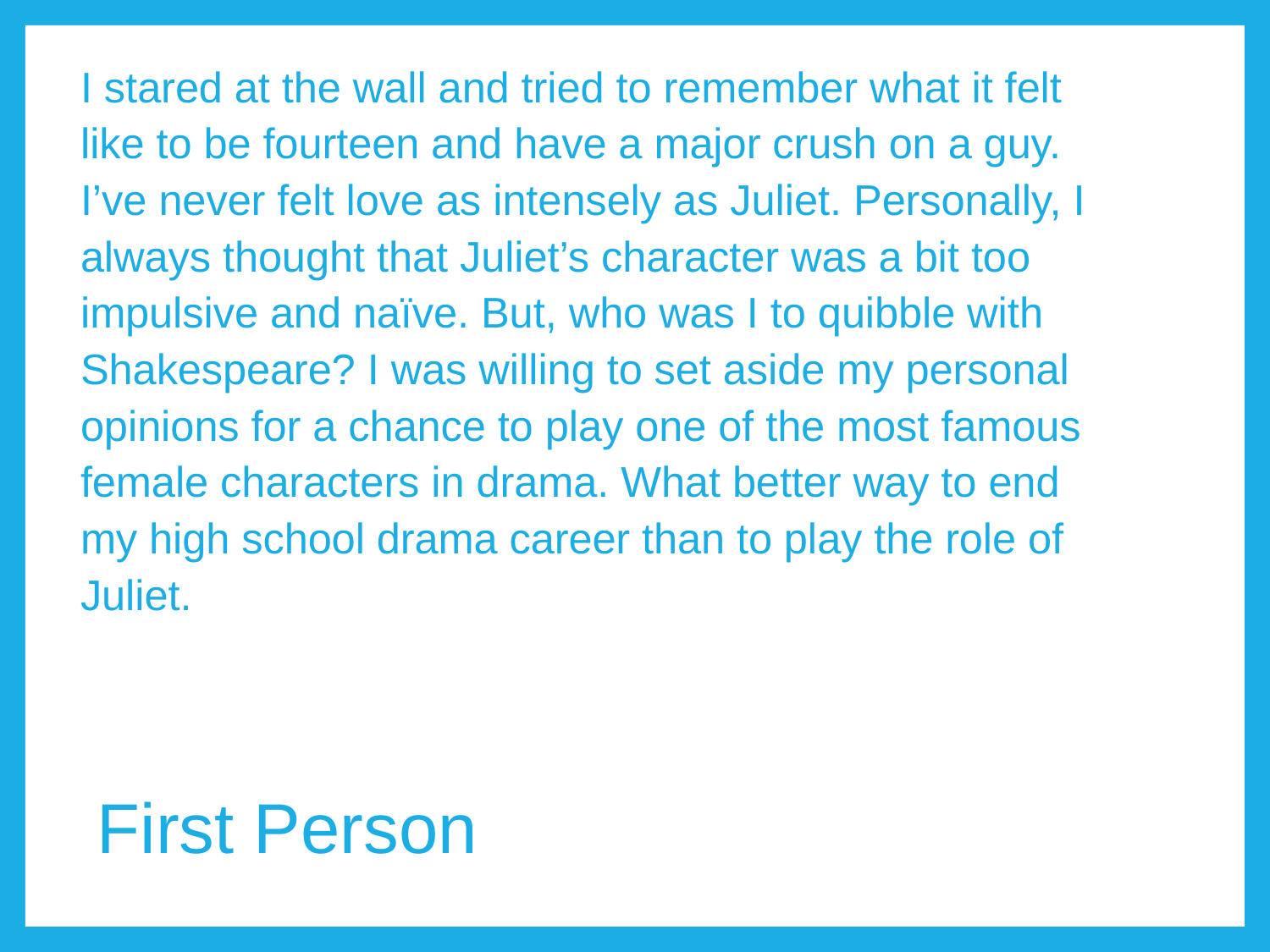

I stared at the wall and tried to remember what it felt
like to be fourteen and have a major crush on a guy.
I’ve never felt love as intensely as Juliet. Personally, I
always thought that Juliet’s character was a bit too
impulsive and naïve. But, who was I to quibble with
Shakespeare? I was willing to set aside my personal
opinions for a chance to play one of the most famous
female characters in drama. What better way to end
my high school drama career than to play the role of
Juliet.

# First Person